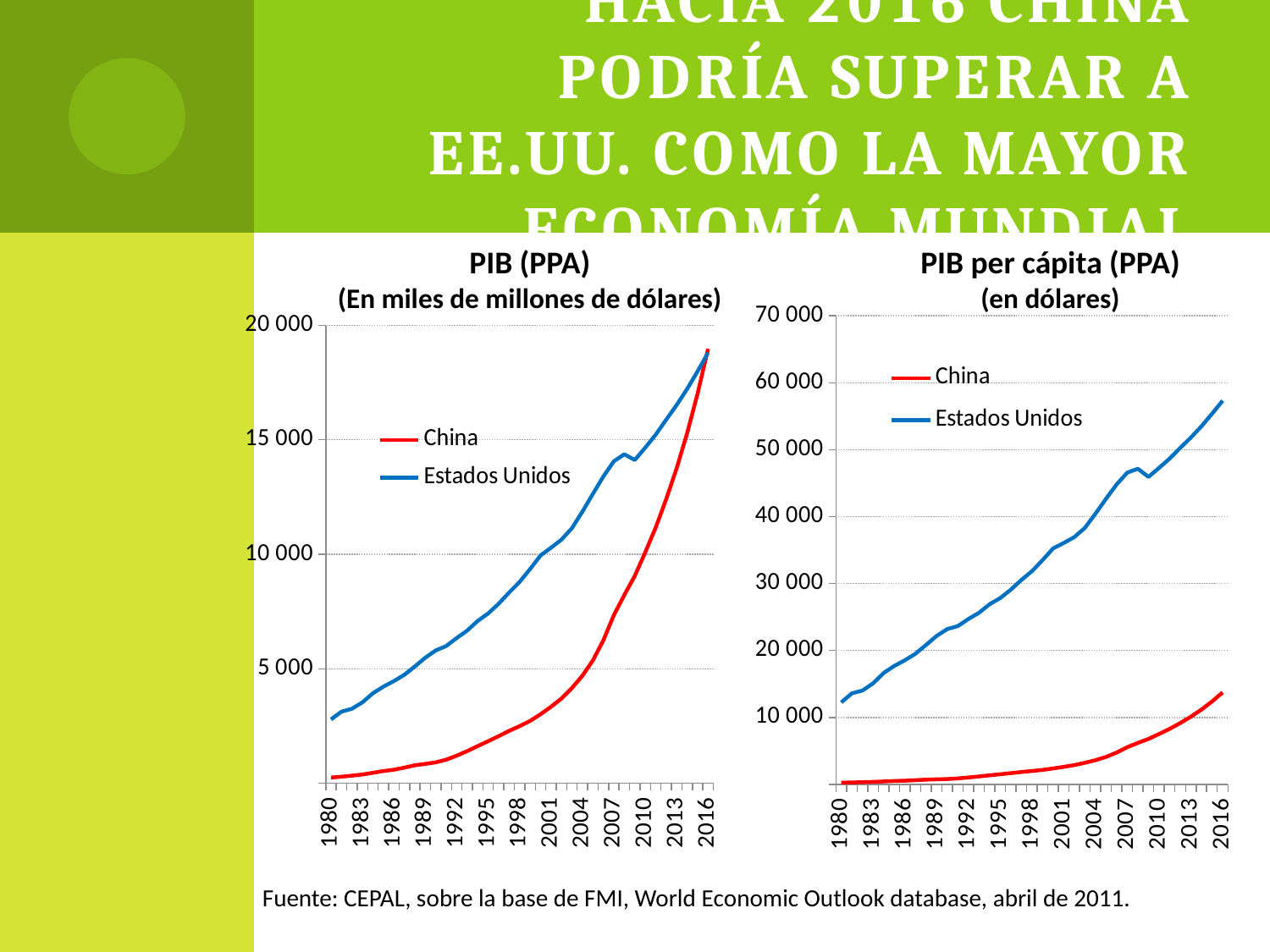

# Hacia 2016 China podría superar a EE.UU. Como la mayor economía mundial
PIB (PPA)
(En miles de millones de dólares)
PIB per cápita (PPA)
(en dólares)

### Chart

| Category | China | Estados Unidos |
|---|---|---|
| 1980 | 251.043 | 12249.04 |
| 1981 | 284.9029999999998 | 13599.986999999985 |
| 1982 | 324.6569999999999 | 14014.584000000004 |
| 1983 | 369.363 | 15089.233000000007 |
| 1984 | 435.78399999999965 | 16634.805 |
| 1985 | 502.394 | 17689.600999999984 |
| 1986 | 550.082 | 18537.764 |
| 1987 | 621.3479999999993 | 19511.165 |
| 1988 | 704.195 | 20820.823 |
| 1989 | 749.4219999999996 | 22169.175999999996 |
| 1990 | 796.3649999999996 | 23197.7 |
| 1991 | 888.9519999999995 | 23647.566 |
| 1992 | 1027.249 | 24699.626 |
| 1993 | 1183.377 | 25629.125 |
| 1994 | 1351.3839999999998 | 26906.527 |
| 1995 | 1513.848 | 27826.600999999984 |
| 1996 | 1679.36 | 29076.547 |
| 1997 | 1849.256 | 30541.332999999984 |
| 1998 | 1997.6919999999998 | 31857.838999999996 |
| 1999 | 2163.353000000002 | 33501.684 |
| 2000 | 2377.754 | 35251.927 |
| 2001 | 2615.048 | 36064.520000000004 |
| 2002 | 2880.5679999999998 | 36949.993 |
| 2003 | 3217.457 | 38324.381 |
| 2004 | 3614.103 | 40450.62 |
| 2005 | 4102.495 | 42680.643000000004 |
| 2006 | 4748.981000000001 | 44822.964 |
| 2007 | 5554.186000000002 | 46577.186 |
| 2008 | 6188.884 | 47155.321 |
| 2009 | 6785.872 | 45934.469000000005 |
| 2010 | 7518.716 | 47283.633 |
| 2011 | 8288.817999999985 | 48665.805 |
| 2012 | 9157.406999999985 | 50273.201 |
| 2013 | 10103.254000000004 | 51810.462 |
| 2014 | 11172.768 | 53499.313 |
| 2015 | 12374.793000000007 | 55361.154 |
| 2016 | 13729.025 | 57319.743 |

### Chart

| Category | China | Estados Unidos |
|---|---|---|
| 1980 | 247.792 | 2788.15 |
| 1981 | 285.108 | 3126.8500000000017 |
| 1982 | 330.02699999999965 | 3253.175 |
| 1983 | 380.47399999999965 | 3534.6 |
| 1984 | 454.7709999999998 | 3930.925 |
| 1985 | 531.7900000000004 | 4217.474999999999 |
| 1986 | 591.3769999999995 | 4460.05 |
| 1987 | 679.134 | 4736.35 |
| 1988 | 781.8399999999996 | 5100.425 |
| 1989 | 844.628 | 5482.125000000004 |
| 1990 | 910.508 | 5800.525000000002 |
| 1991 | 1029.6109999999999 | 5992.1 |
| 1992 | 1203.638 | 6342.3 |
| 1993 | 1402.503 | 6667.325000000004 |
| 1994 | 1619.6339999999998 | 7085.150000000002 |
| 1995 | 1833.587 | 7414.625000000004 |
| 1996 | 2055.352000000001 | 7838.474999999999 |
| 1997 | 2286.161 | 8332.34999999999 |
| 1998 | 2492.34 | 8793.47499999999 |
| 1999 | 2721.195 | 9353.5 |
| 2000 | 3013.637 | 9951.47499999999 |
| 2001 | 3337.507 | 10286.174999999992 |
| 2002 | 3700.176 | 10642.3 |
| 2003 | 4157.823 | 11142.174999999992 |
| 2004 | 4697.900000000001 | 11867.75 |
| 2005 | 5364.259 | 12638.37499999999 |
| 2006 | 6242.44 | 13398.924999999992 |
| 2007 | 7338.690000000001 | 14061.8 |
| 2008 | 8218.961999999985 | 14369.075 |
| 2009 | 9057.374999999987 | 14119.05 |
| 2010 | 10085.708000000002 | 14657.8 |
| 2011 | 11174.326999999985 | 15227.074000000002 |
| 2012 | 12407.017 | 15880.207 |
| 2013 | 13756.950999999985 | 16522.058999999997 |
| 2014 | 15289.305999999988 | 17223.523 |
| 2015 | 17018.88 | 17993.099999999984 |
| 2016 | 18975.744 | 18807.547 |
Fuente: CEPAL, sobre la base de FMI, World Economic Outlook database, abril de 2011.